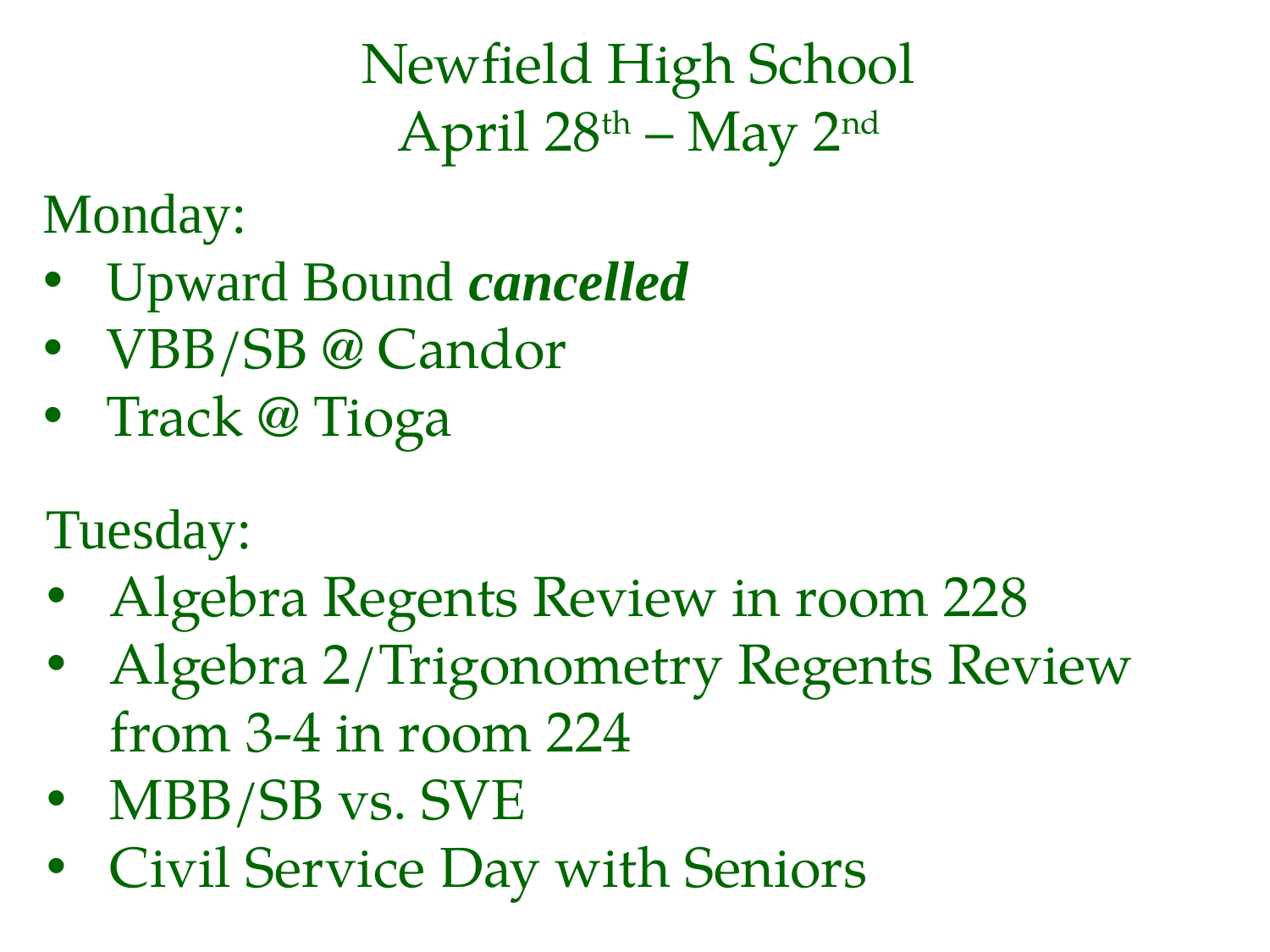

Newfield High School
April 28th – May 2nd
Monday:
Upward Bound cancelled
VBB/SB @ Candor
Track @ Tioga
Tuesday:
Algebra Regents Review in room 228
Algebra 2/Trigonometry Regents Review from 3-4 in room 224
MBB/SB vs. SVE
Civil Service Day with Seniors